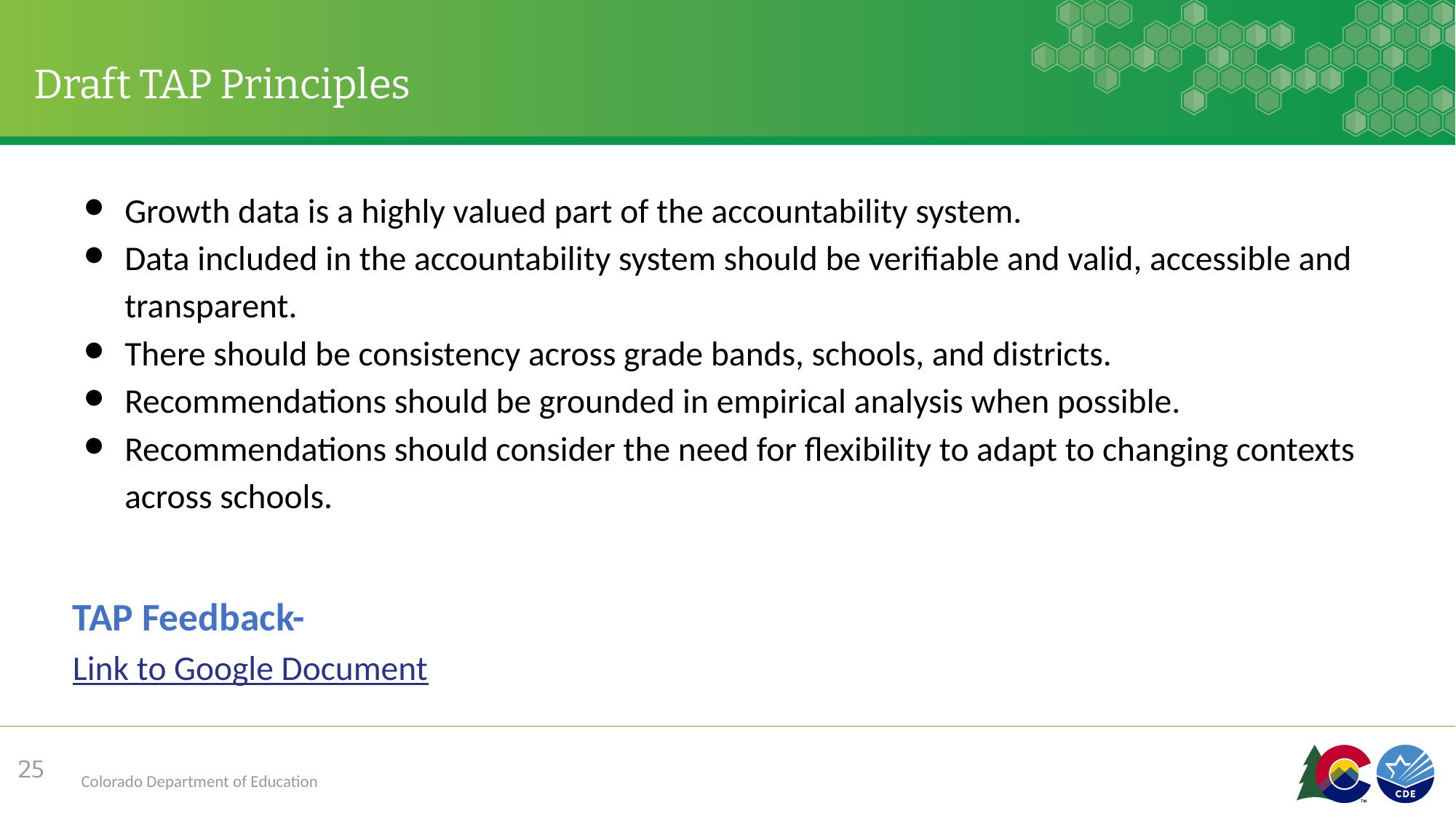

# Draft TAP Principles
Growth data is a highly valued part of the accountability system.
Data included in the accountability system should be verifiable and valid, accessible and transparent.
There should be consistency across grade bands, schools, and districts.
Recommendations should be grounded in empirical analysis when possible.
Recommendations should consider the need for flexibility to adapt to changing contexts across schools.

TAP Feedback-
Link to Google Document
25